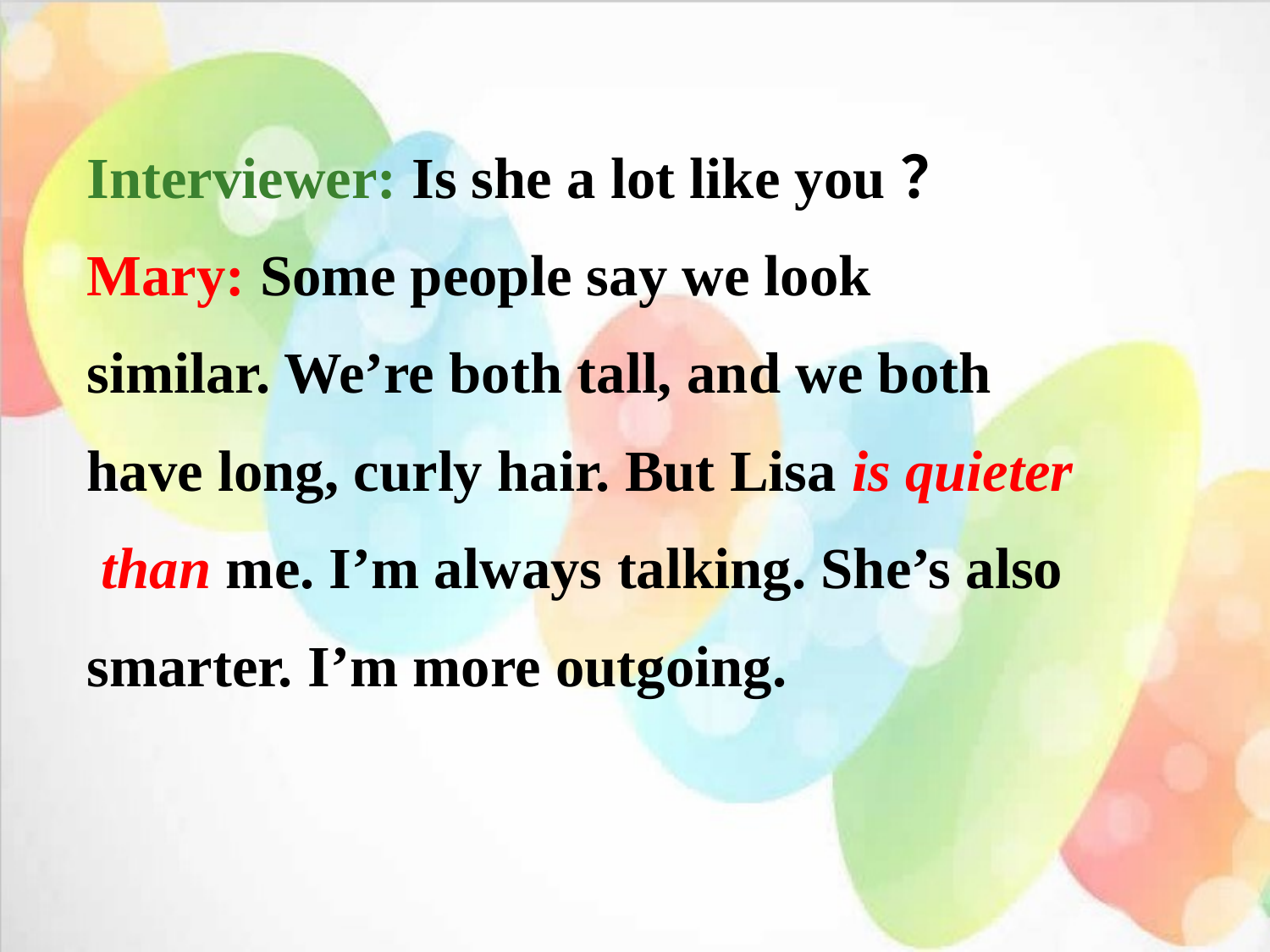

Interviewer: Is she a lot like you？
Mary: Some people say we look
similar. We’re both tall, and we both
have long, curly hair. But Lisa is quieter
 than me. I’m always talking. She’s also
smarter. I’m more outgoing.